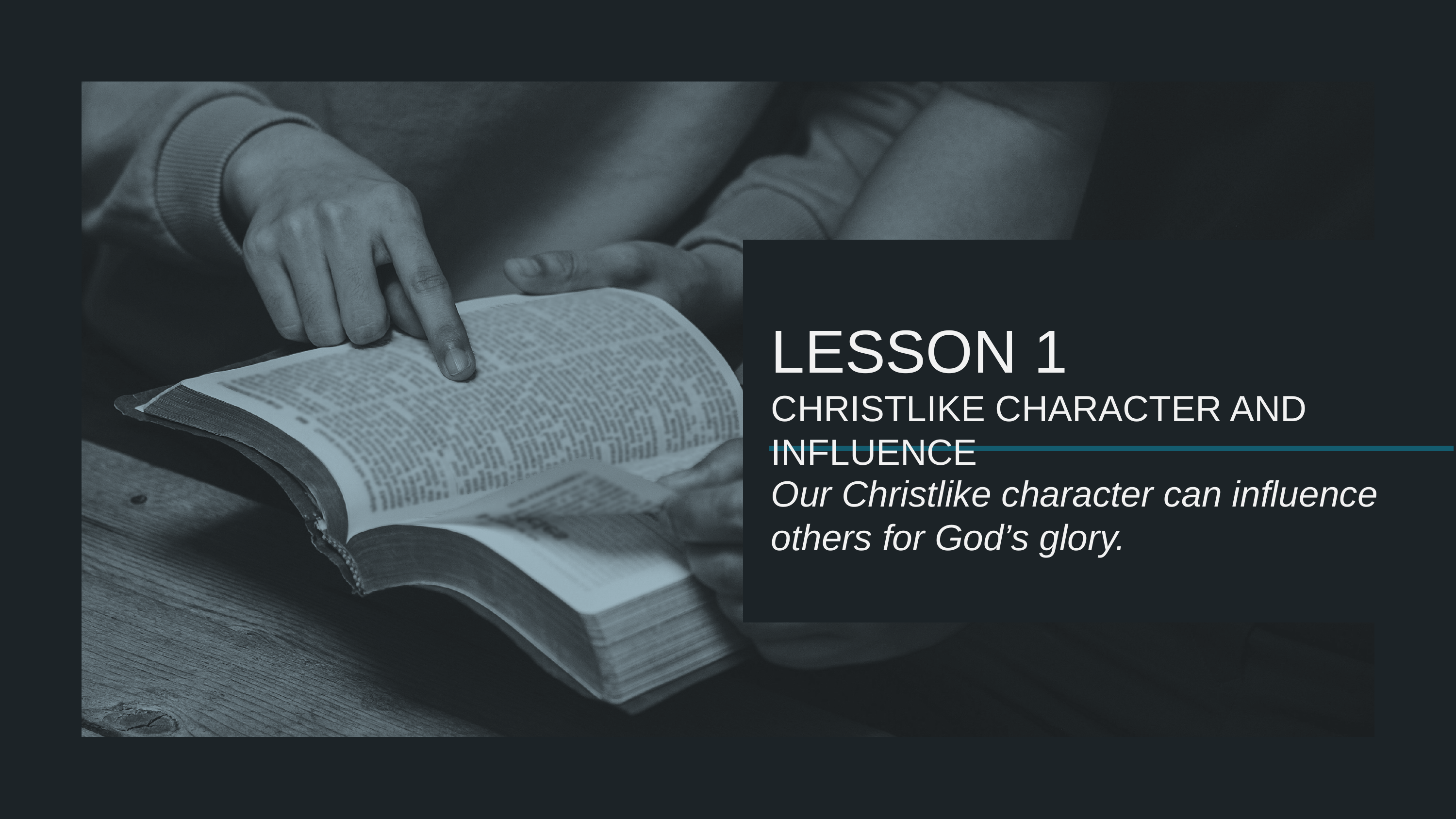

LESSON 1
CHRISTLIKE CHARACTER AND INFLUENCE
Our Christlike character can influence others for God’s glory.